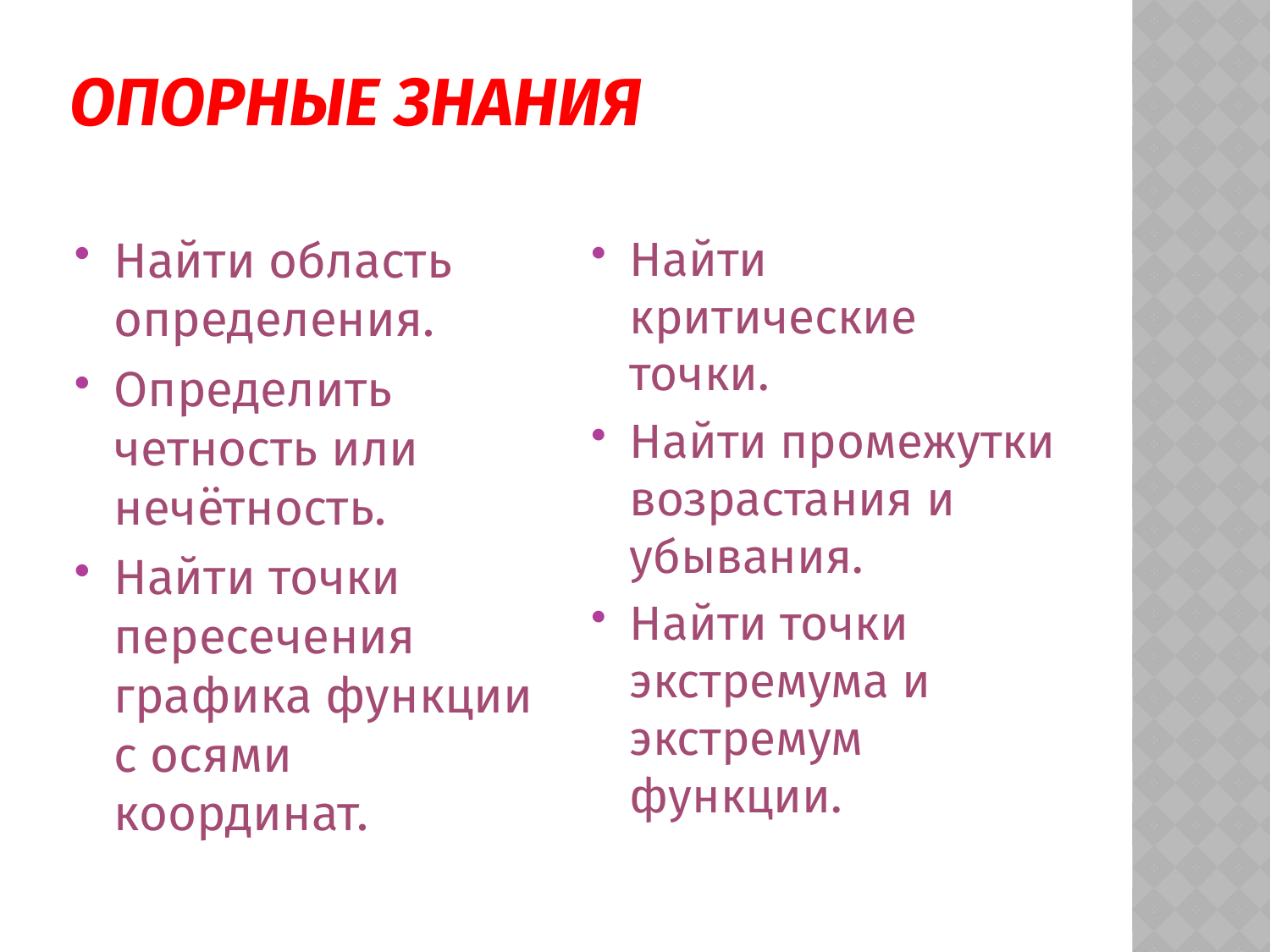

# Опорные знания
Найти область определения.
Определить четность или нечётность.
Найти точки пересечения графика функции с осями координат.
Найти критические точки.
Найти промежутки возрастания и убывания.
Найти точки экстремума и экстремум функции.